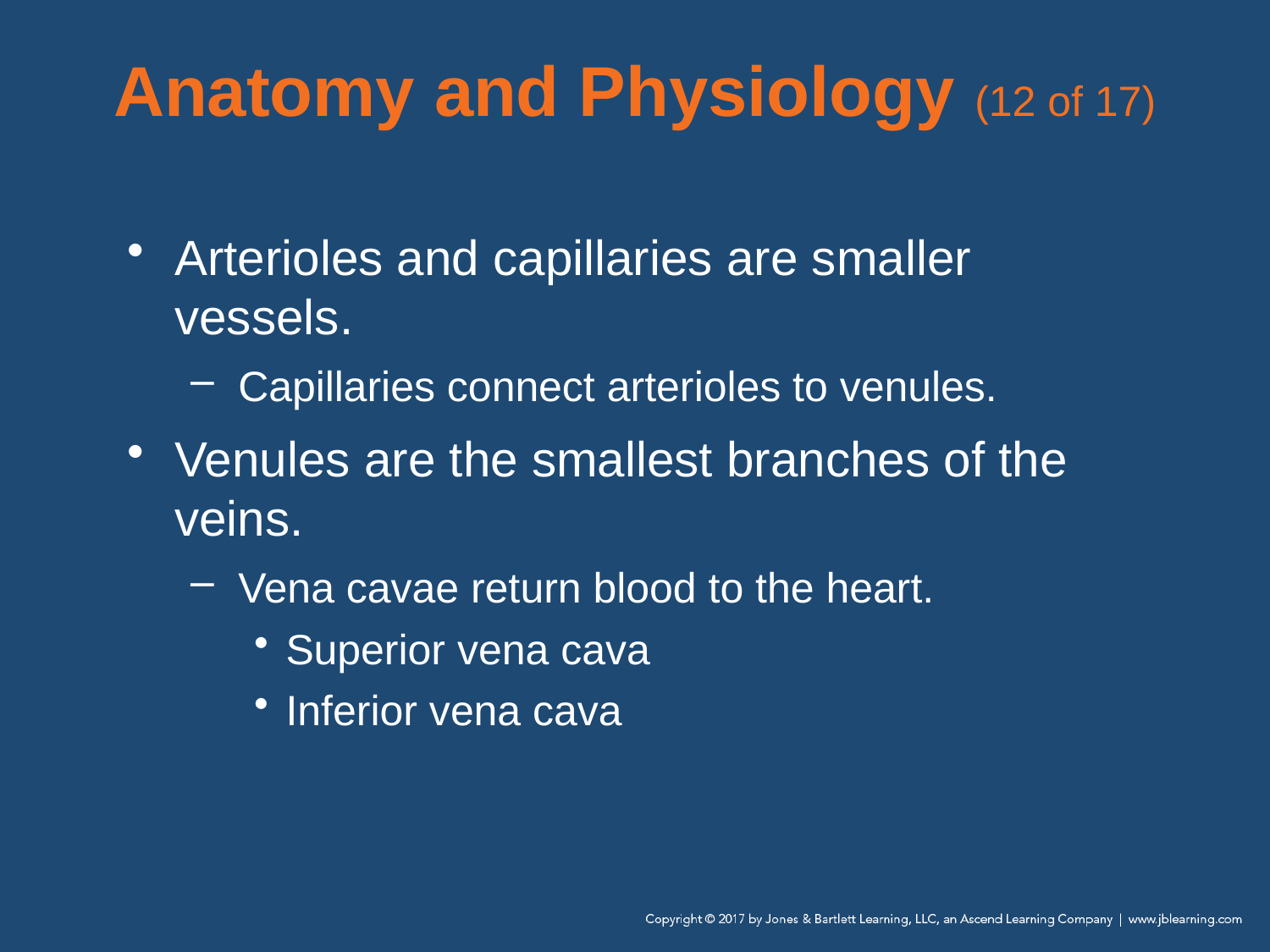

# Anatomy and Physiology (12 of 17)
Arterioles and capillaries are smaller vessels.
Capillaries connect arterioles to venules.
Venules are the smallest branches of the veins.
Vena cavae return blood to the heart.
Superior vena cava
Inferior vena cava